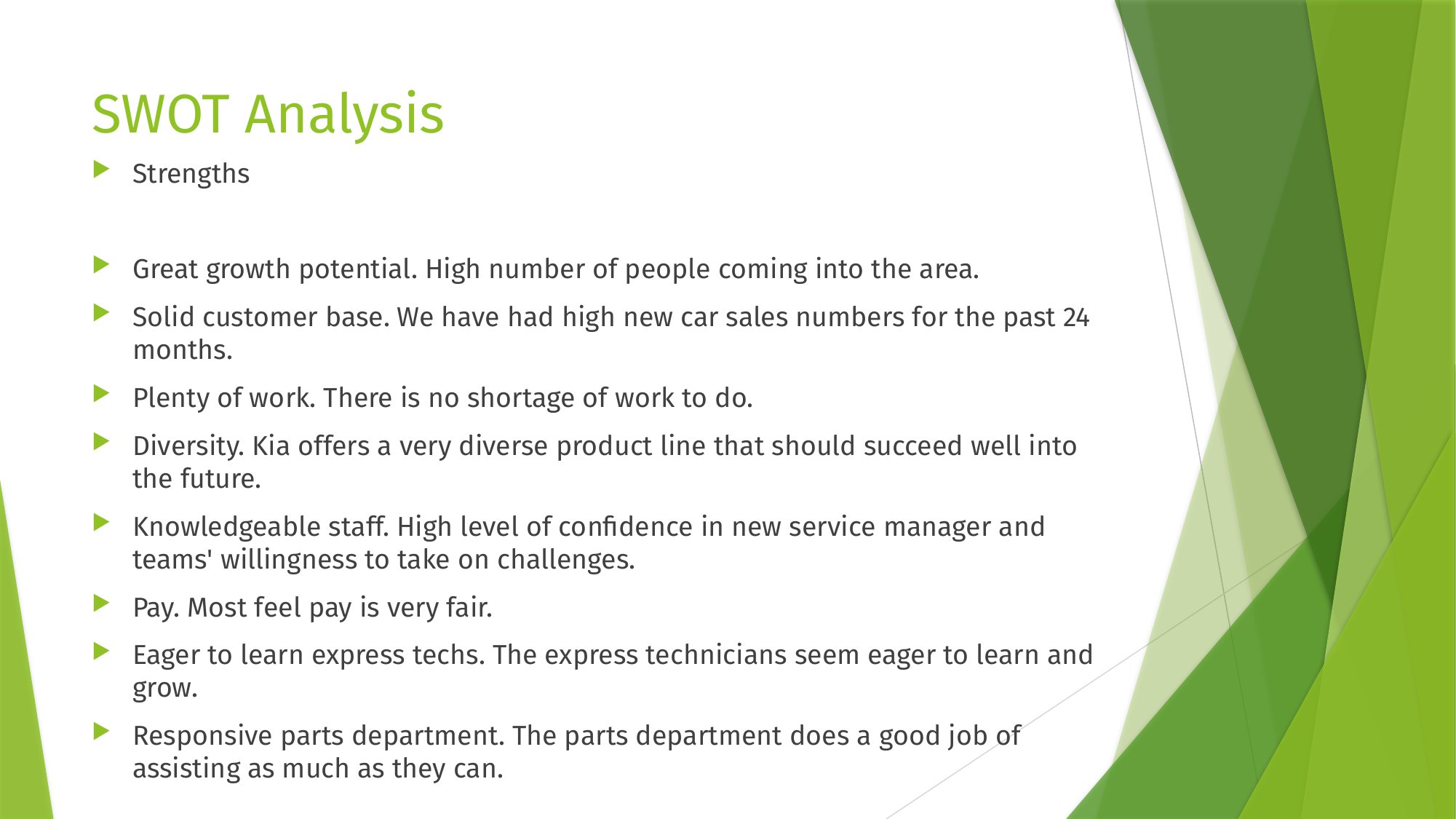

# SWOT Analysis
Strengths

Great growth potential. High number of people coming into the area.
Solid customer base. We have had high new car sales numbers for the past 24 months.
Plenty of work. There is no shortage of work to do.
Diversity. Kia offers a very diverse product line that should succeed well into the future.
Knowledgeable staff. High level of confidence in new service manager and teams' willingness to take on challenges.
Pay. Most feel pay is very fair.
Eager to learn express techs. The express technicians seem eager to learn and grow.
Responsive parts department. The parts department does a good job of assisting as much as they can.